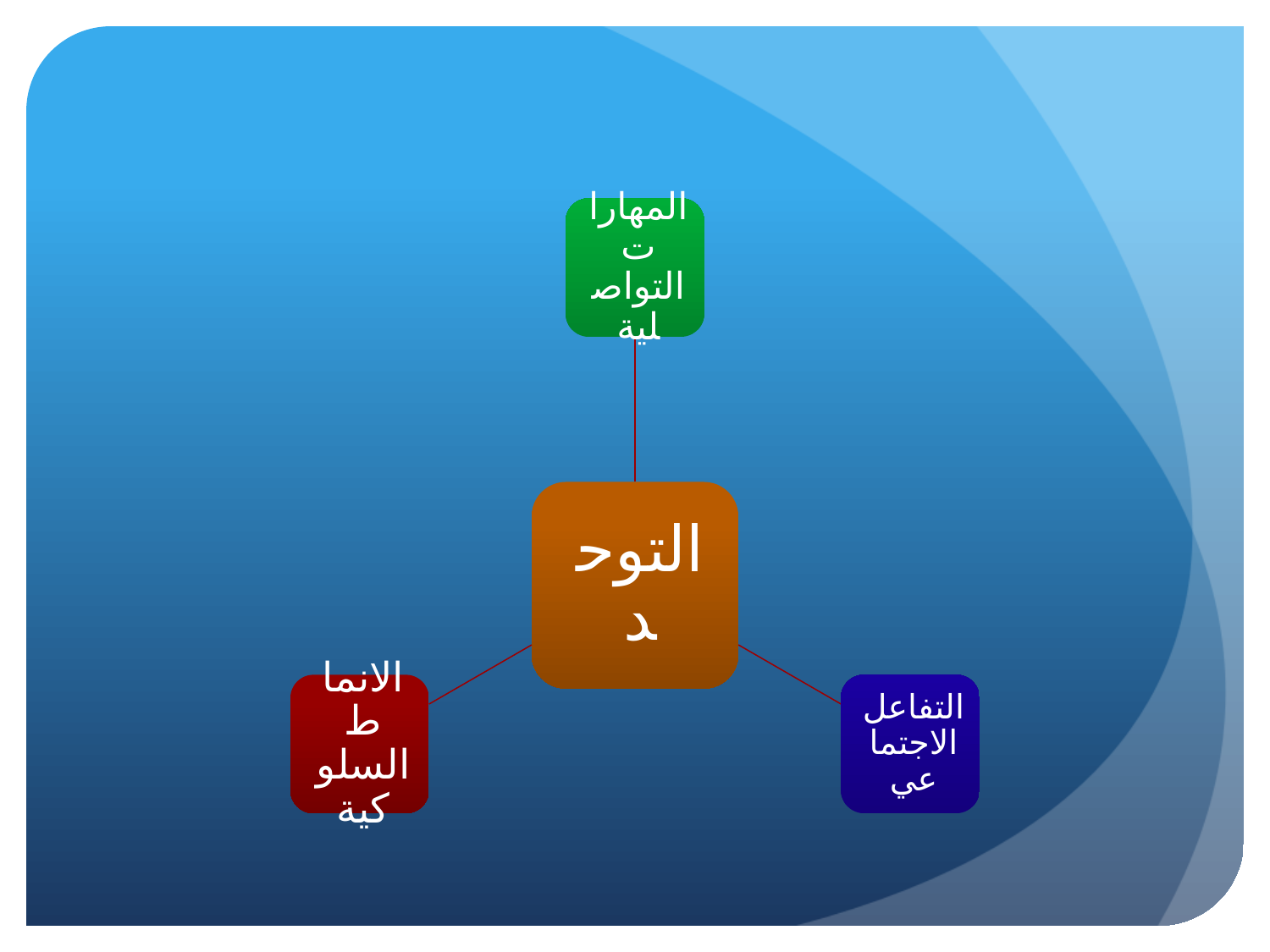

التوحد
المهارات التواصلية
التفاعل الاجتماعي
الانماط السلوكية